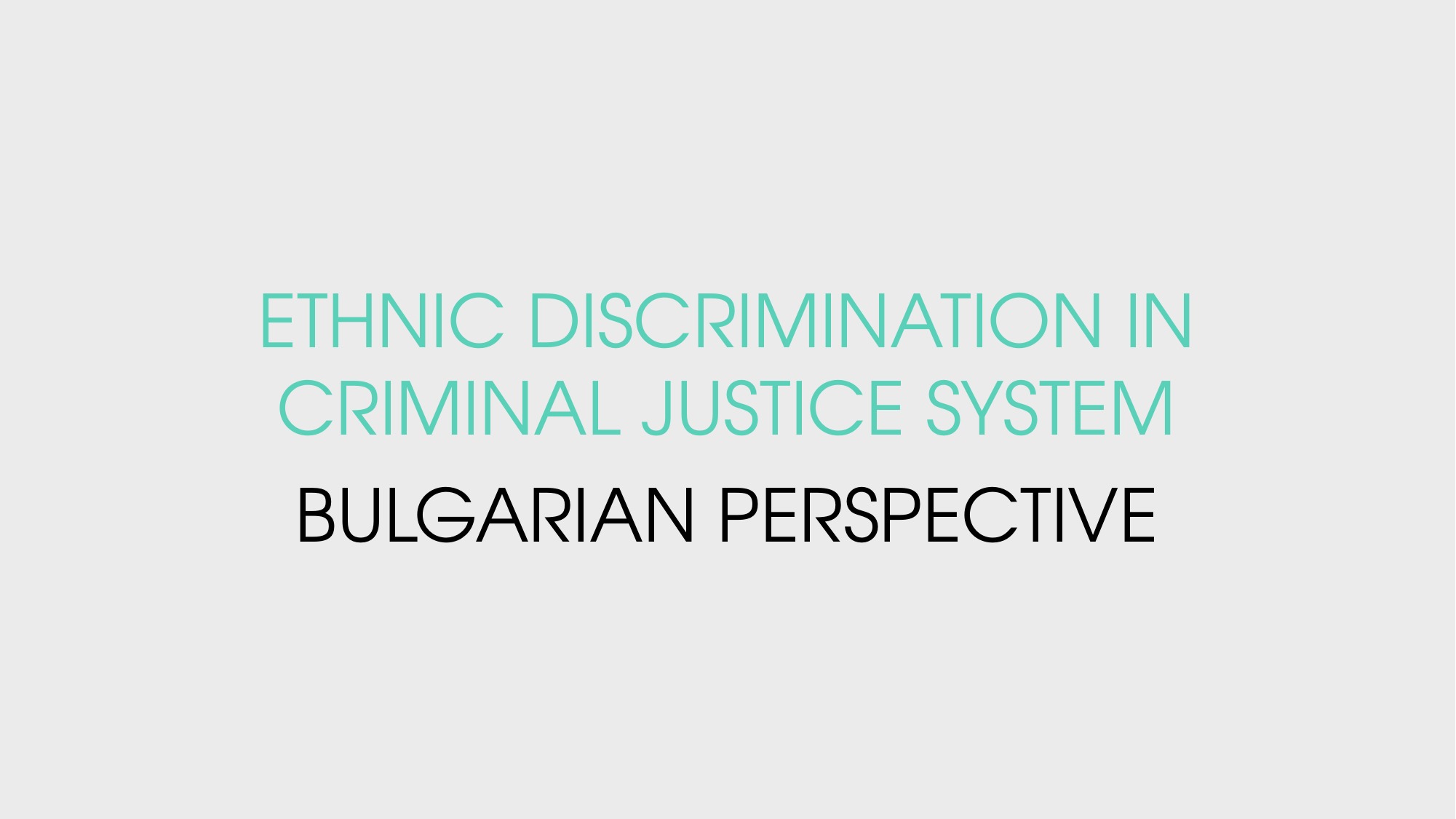

# Ethnic discrimination in criminal justice system
Bulgarian perspective